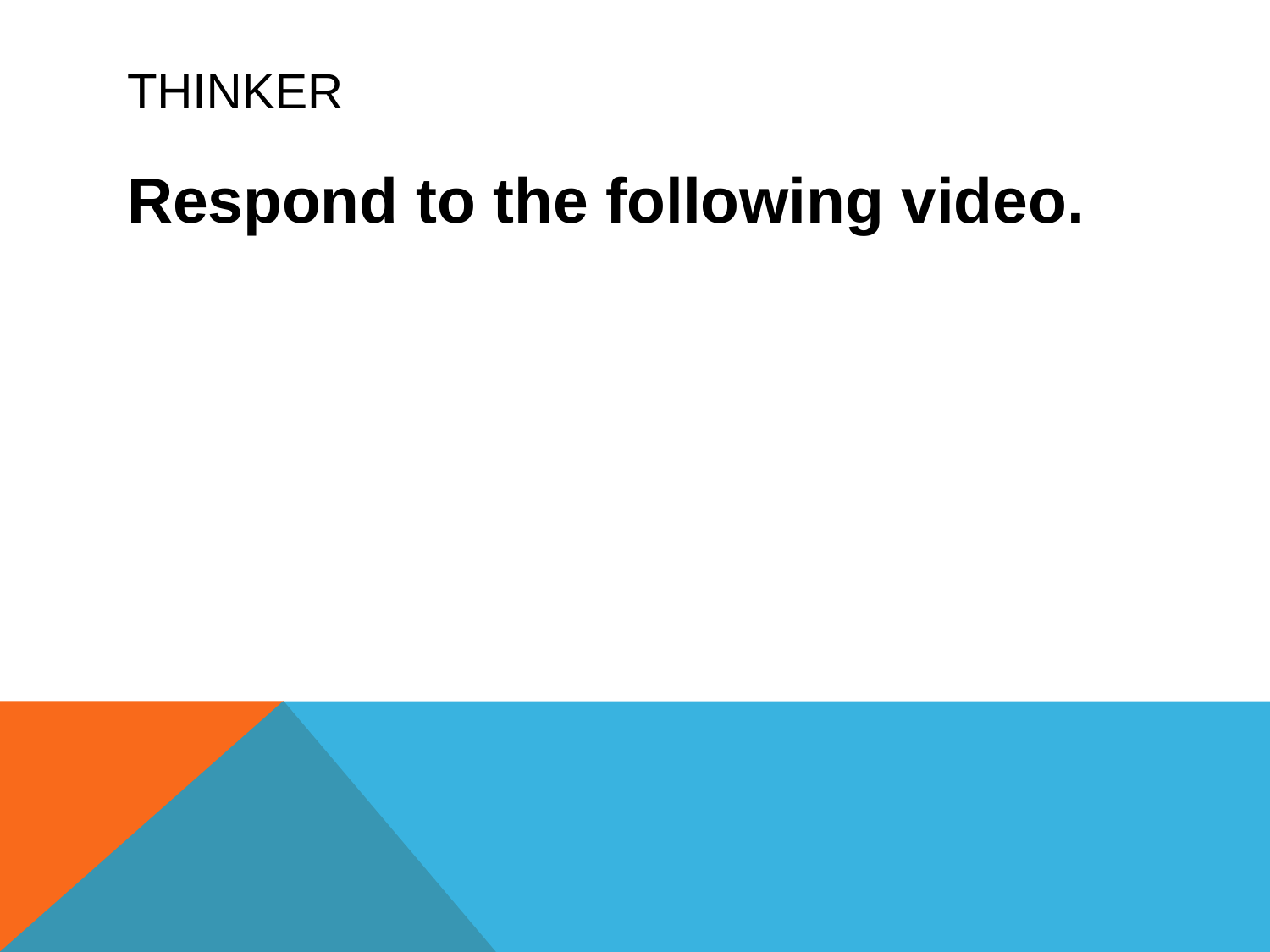

# Thinker
Respond to the following video.